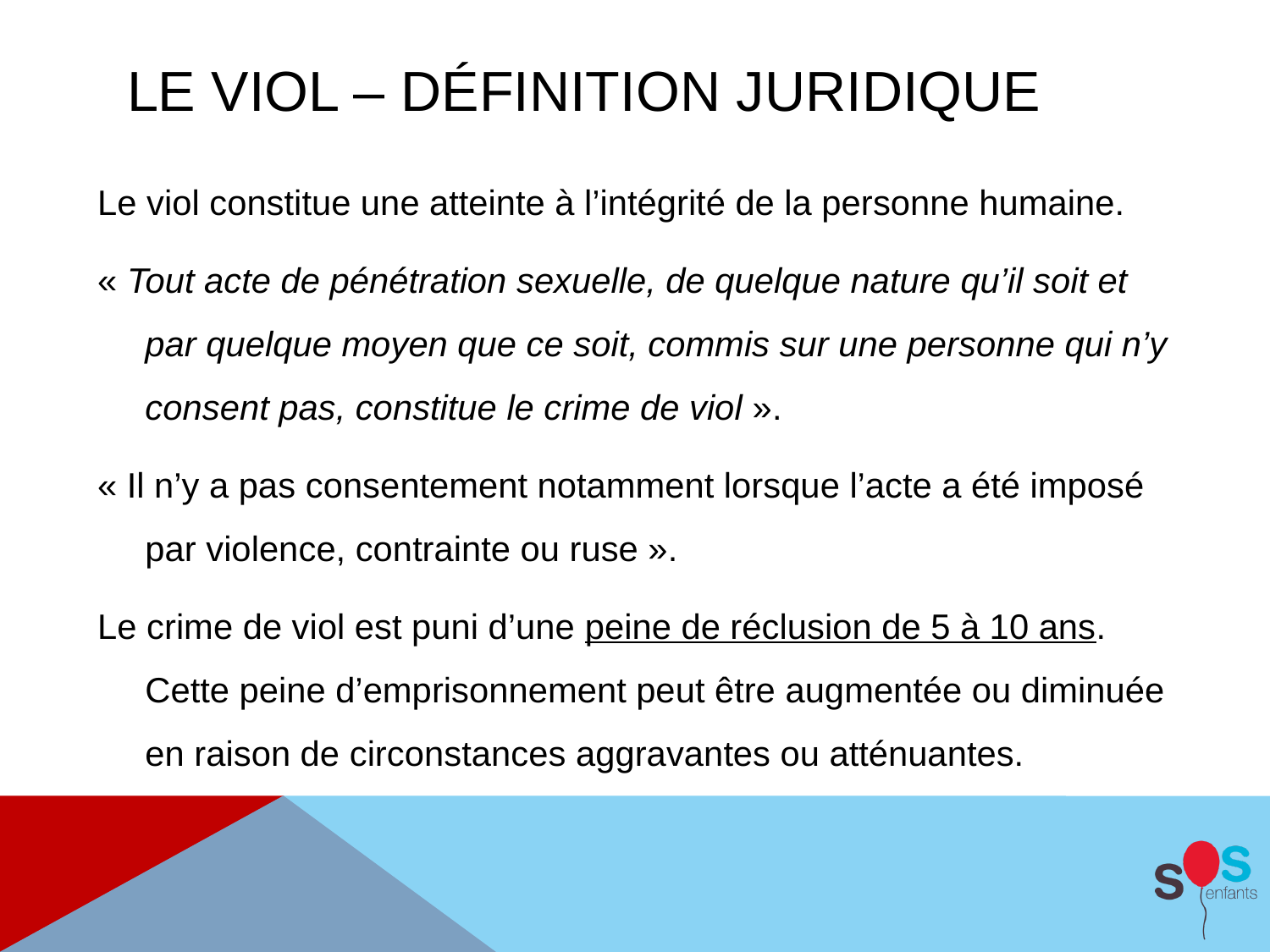

# Le viol – définition juridique
Le viol constitue une atteinte à l’intégrité de la personne humaine.
« Tout acte de pénétration sexuelle, de quelque nature qu’il soit et par quelque moyen que ce soit, commis sur une personne qui n’y consent pas, constitue le crime de viol ».
« Il n’y a pas consentement notamment lorsque l’acte a été imposé par violence, contrainte ou ruse ».
Le crime de viol est puni d’une peine de réclusion de 5 à 10 ans. Cette peine d’emprisonnement peut être augmentée ou diminuée en raison de circonstances aggravantes ou atténuantes.